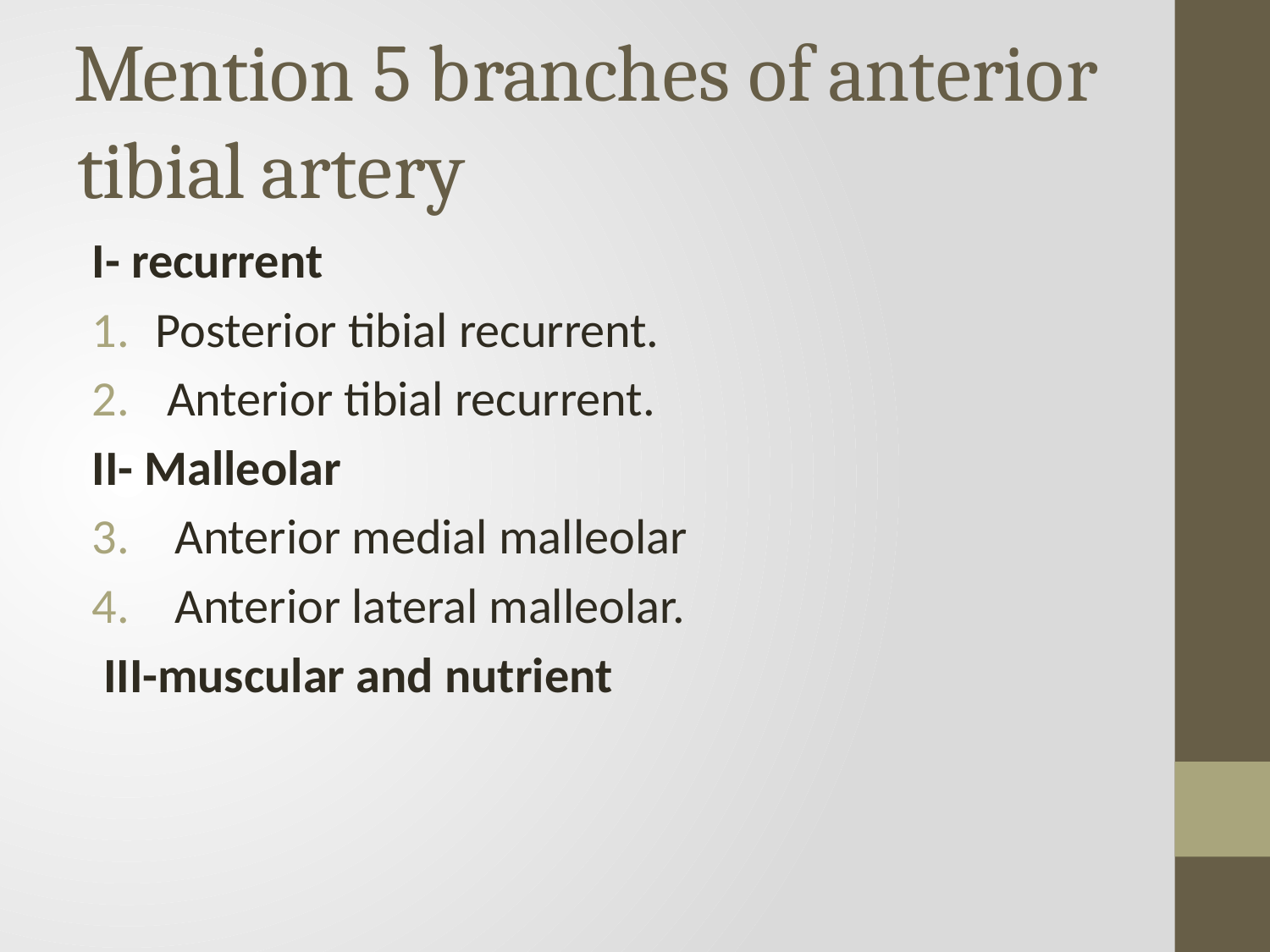

# Mention 5 branches of anterior tibial artery
I- recurrent
Posterior tibial recurrent.
 Anterior tibial recurrent.
II- Malleolar
 Anterior medial malleolar
 Anterior lateral malleolar.
 III-muscular and nutrient